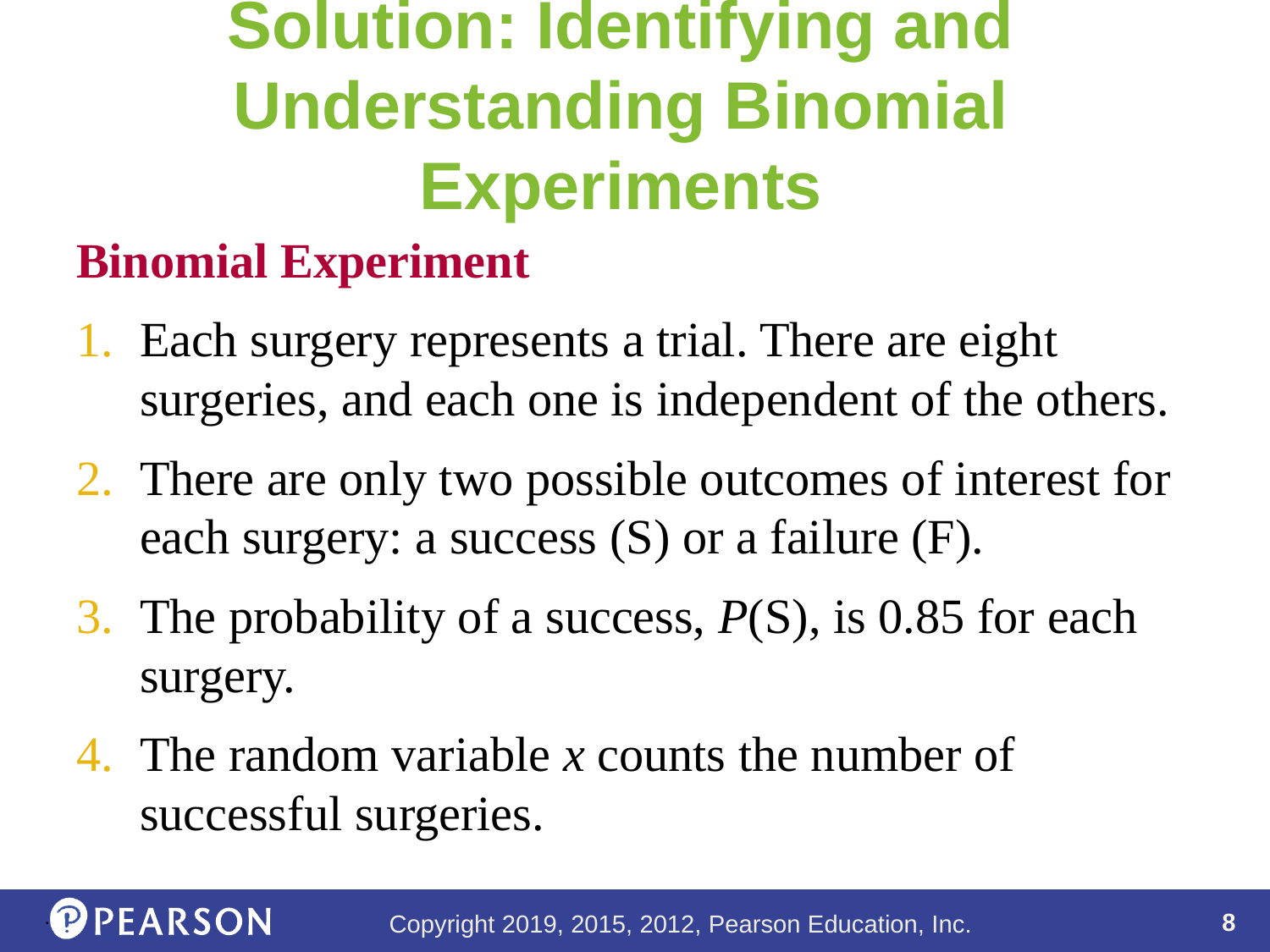

# Solution: Identifying and Understanding Binomial Experiments
Binomial Experiment
Each surgery represents a trial. There are eight surgeries, and each one is independent of the others.
There are only two possible outcomes of interest for each surgery: a success (S) or a failure (F).
The probability of a success, P(S), is 0.85 for each surgery.
The random variable x counts the number of successful surgeries.

.